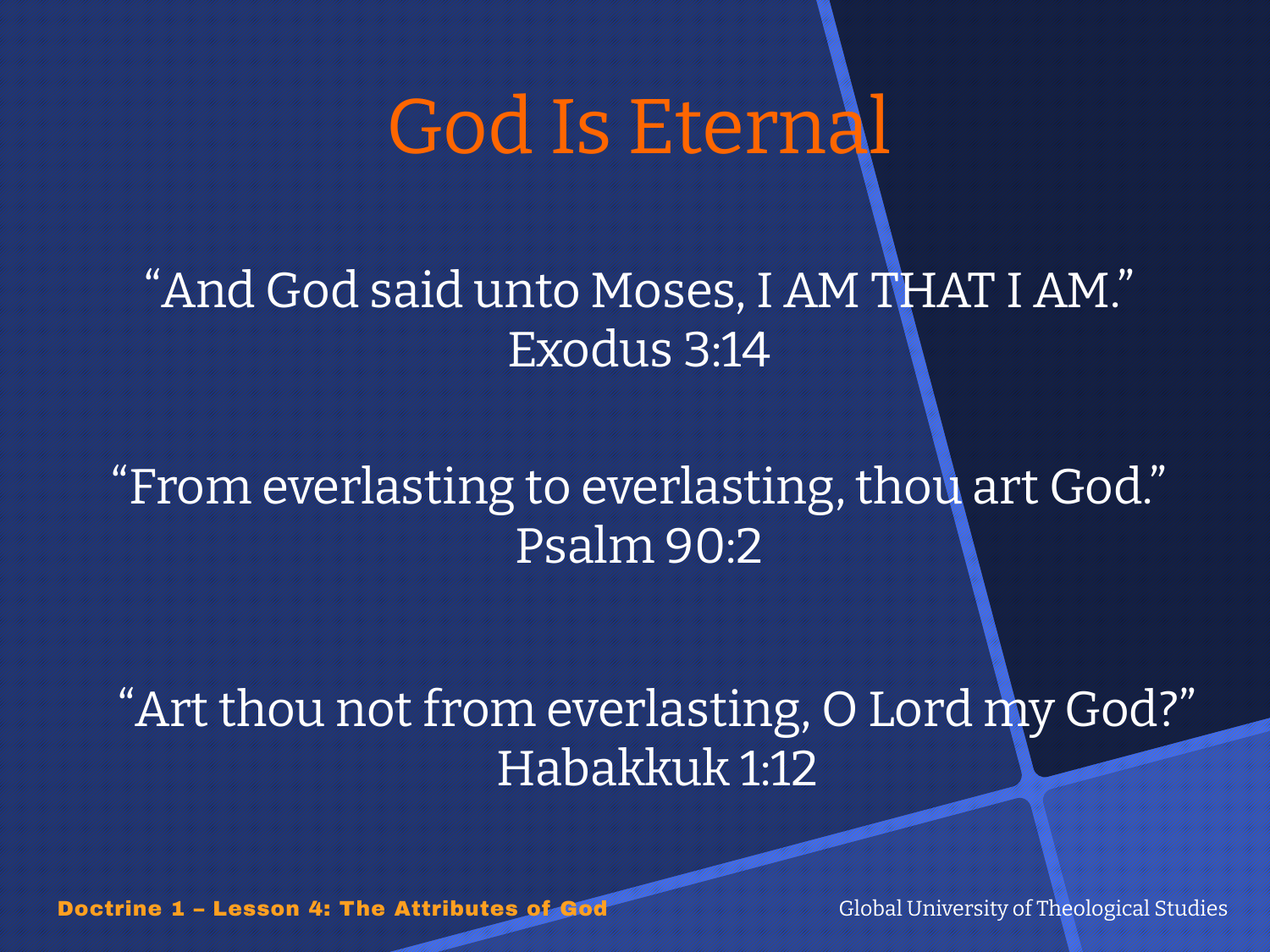

God Is Eternal
“And God said unto Moses, I AM THAT I AM.”
Exodus 3:14
“From everlasting to everlasting, thou art God.”
Psalm 90:2
“Art thou not from everlasting, O Lord my God?”
Habakkuk 1:12
Doctrine 1 – Lesson 4: The Attributes of God                             Global University of Theological Studies